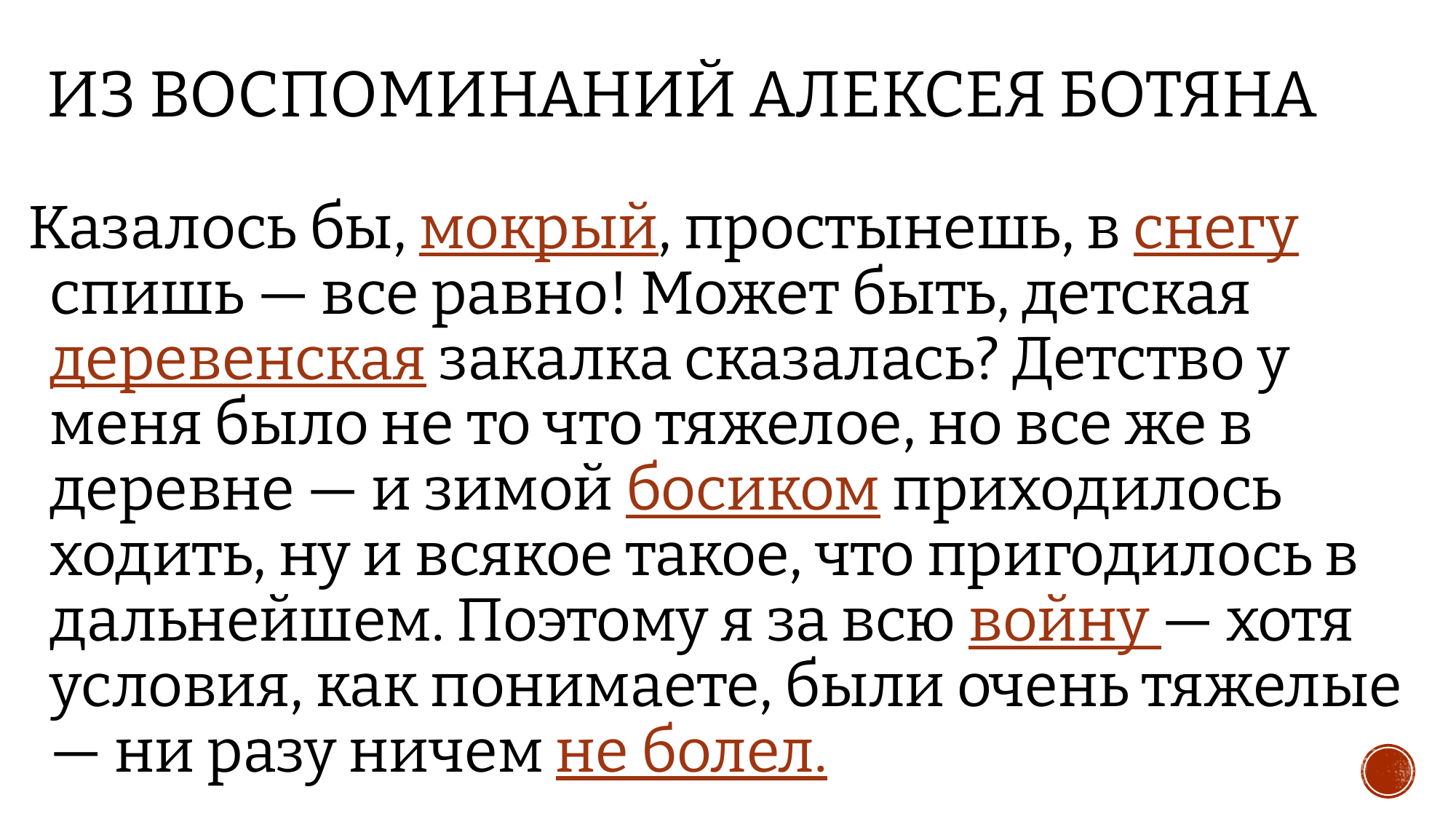

Из воспоминаний Алексея ботяна
Казалось бы, мокрый, простынешь, в снегу спишь — все равно! Может быть, детская деревенская закалка сказалась? Детство у меня было не то что тяжелое, но все же в деревне — и зимой босиком приходилось ходить, ну и всякое такое, что пригодилось в дальнейшем. Поэтому я за всю войну — хотя условия, как понимаете, были очень тяжелые — ни разу ничем не болел.